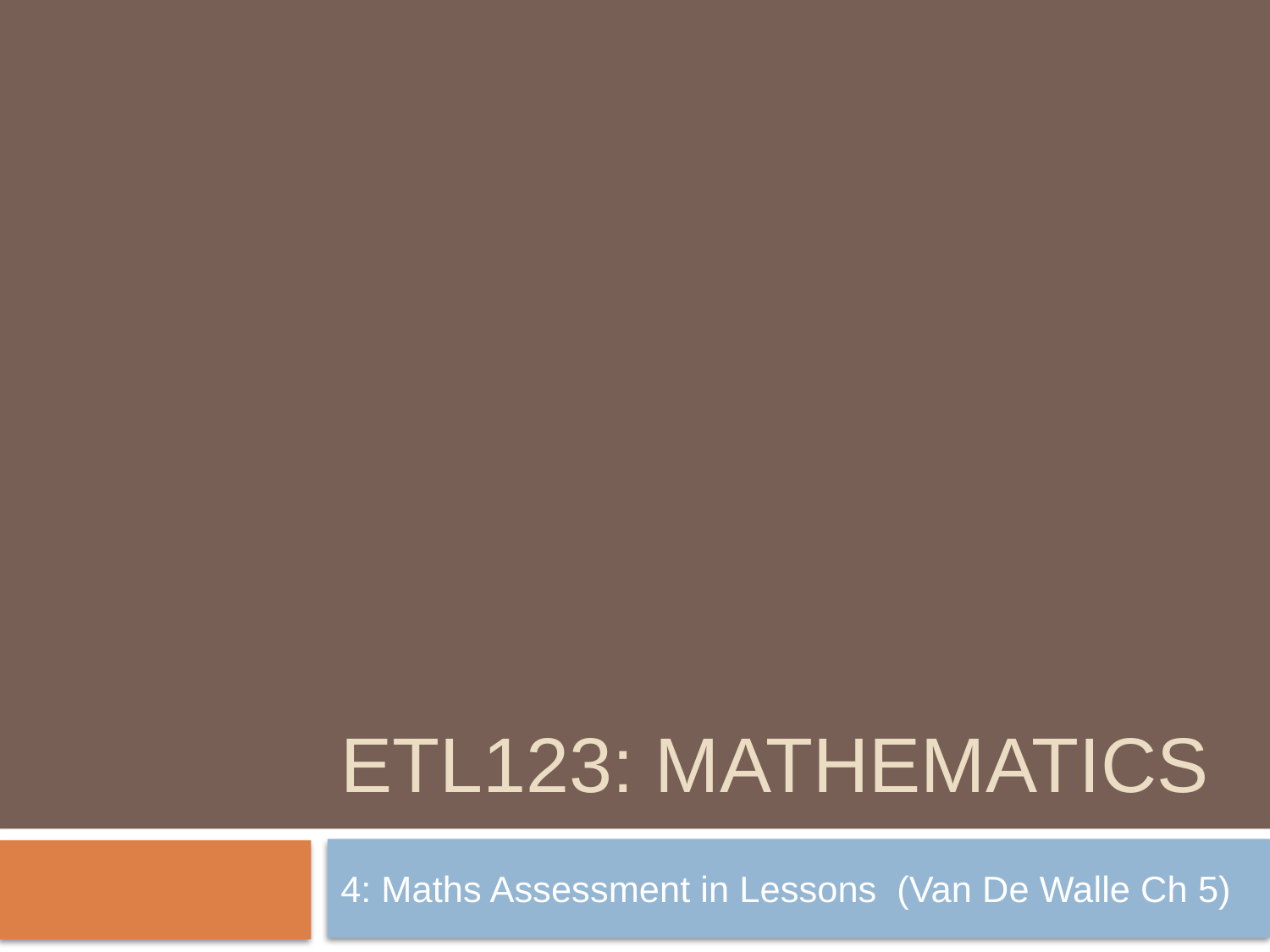

# ETL123: Mathematics
4: Maths Assessment in Lessons  (Van De Walle Ch 5)